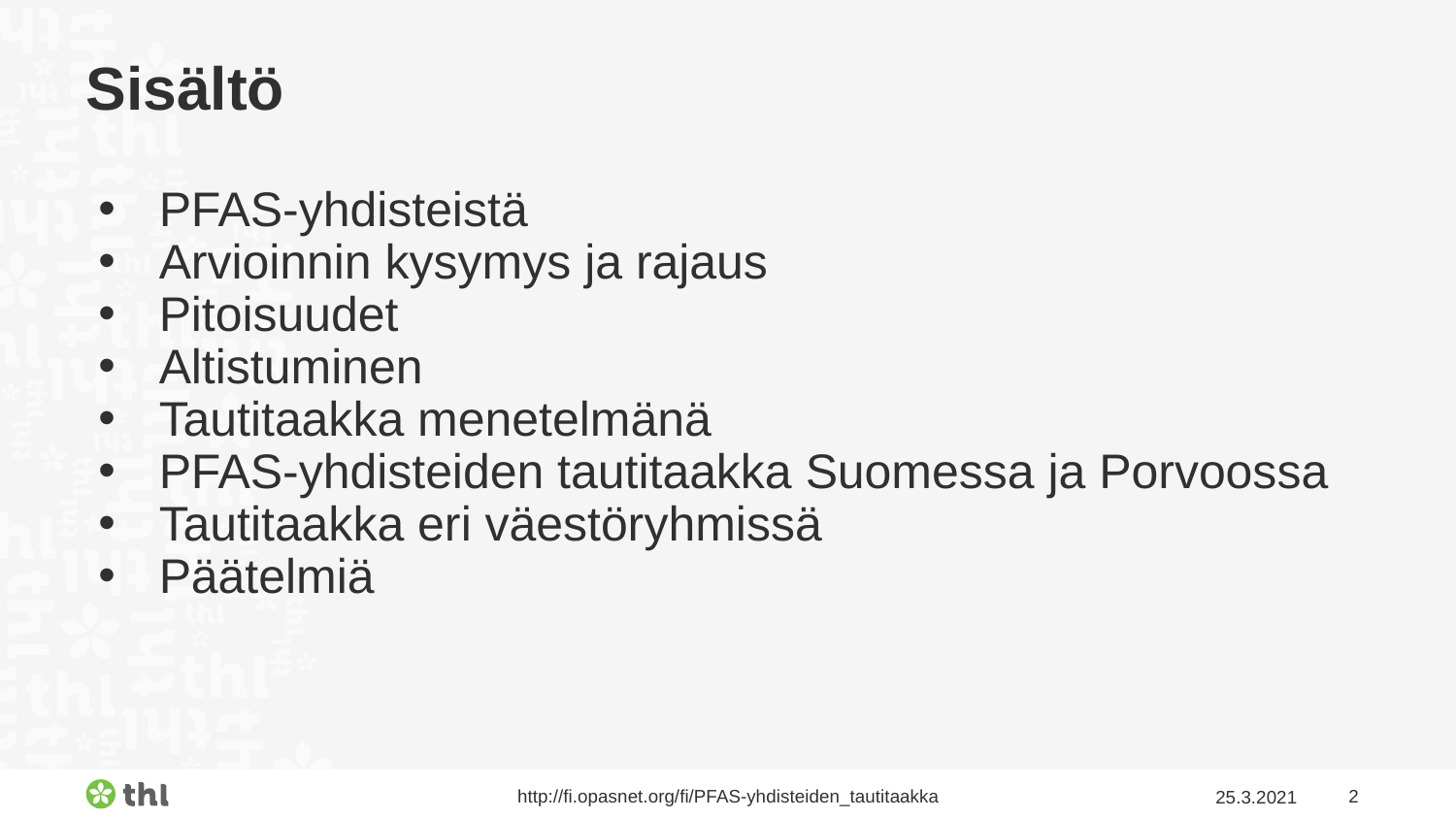

# Sisältö
PFAS-yhdisteistä
Arvioinnin kysymys ja rajaus
Pitoisuudet
Altistuminen
Tautitaakka menetelmänä
PFAS-yhdisteiden tautitaakka Suomessa ja Porvoossa
Tautitaakka eri väestöryhmissä
Päätelmiä
http://fi.opasnet.org/fi/PFAS-yhdisteiden_tautitaakka
25.3.2021
2